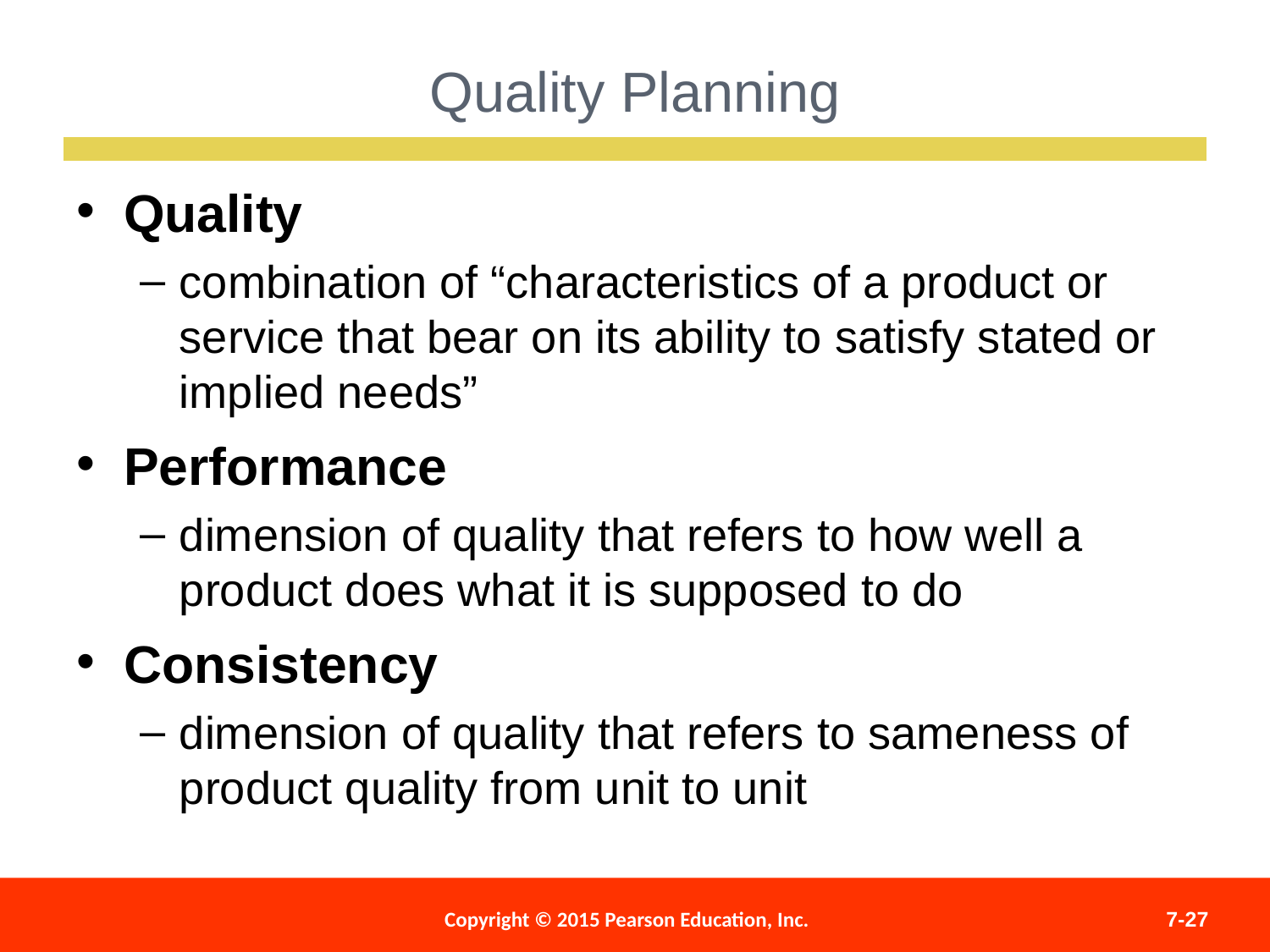

Quality Planning
Quality
combination of “characteristics of a product or service that bear on its ability to satisfy stated or implied needs”
Performance
dimension of quality that refers to how well a product does what it is supposed to do
Consistency
dimension of quality that refers to sameness of product quality from unit to unit